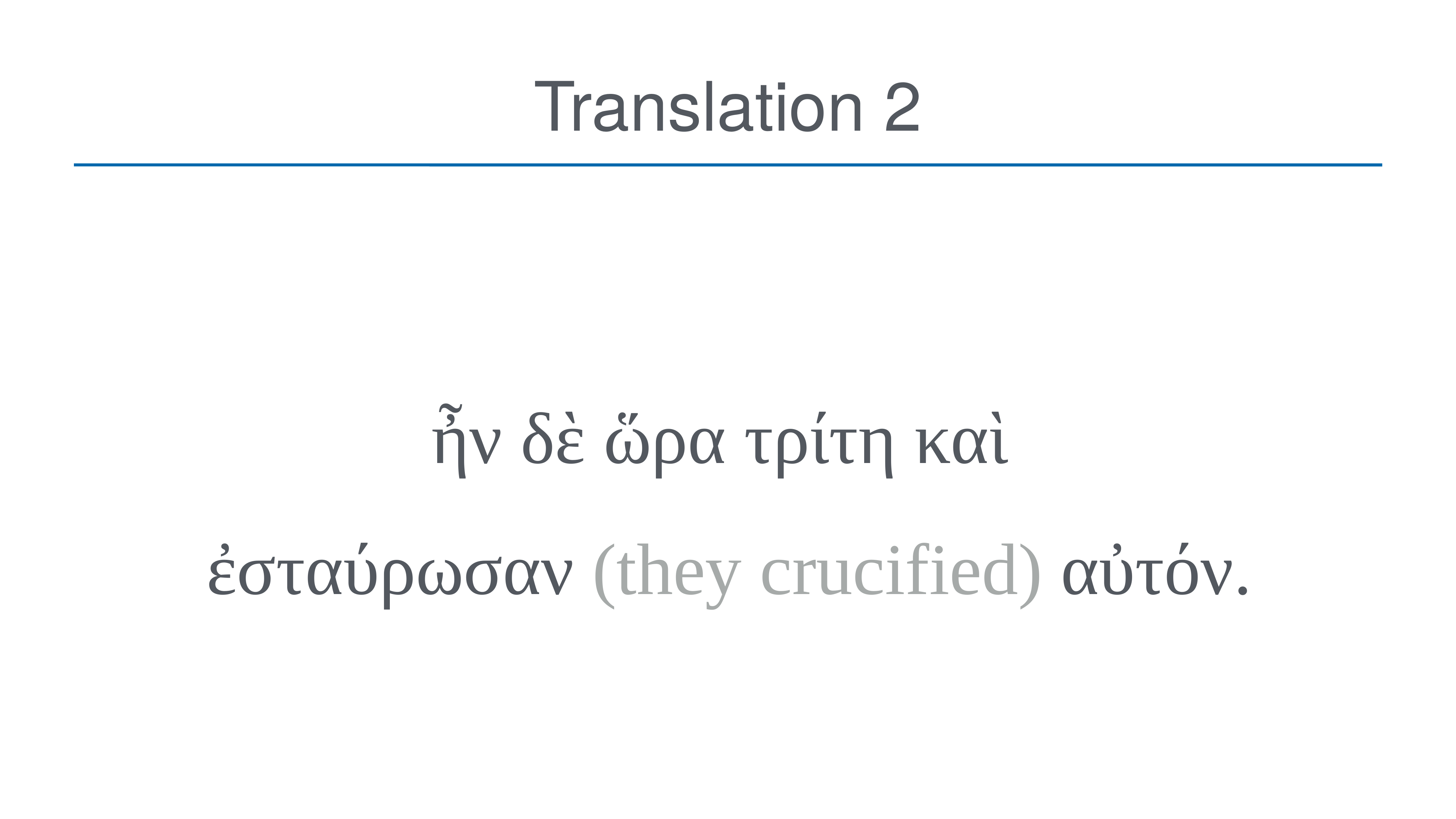

# Translation 2
ἦν δὲ ὥρα τρίτη καὶ
ἐσταύρωσαν (they crucified) αὐτόν.